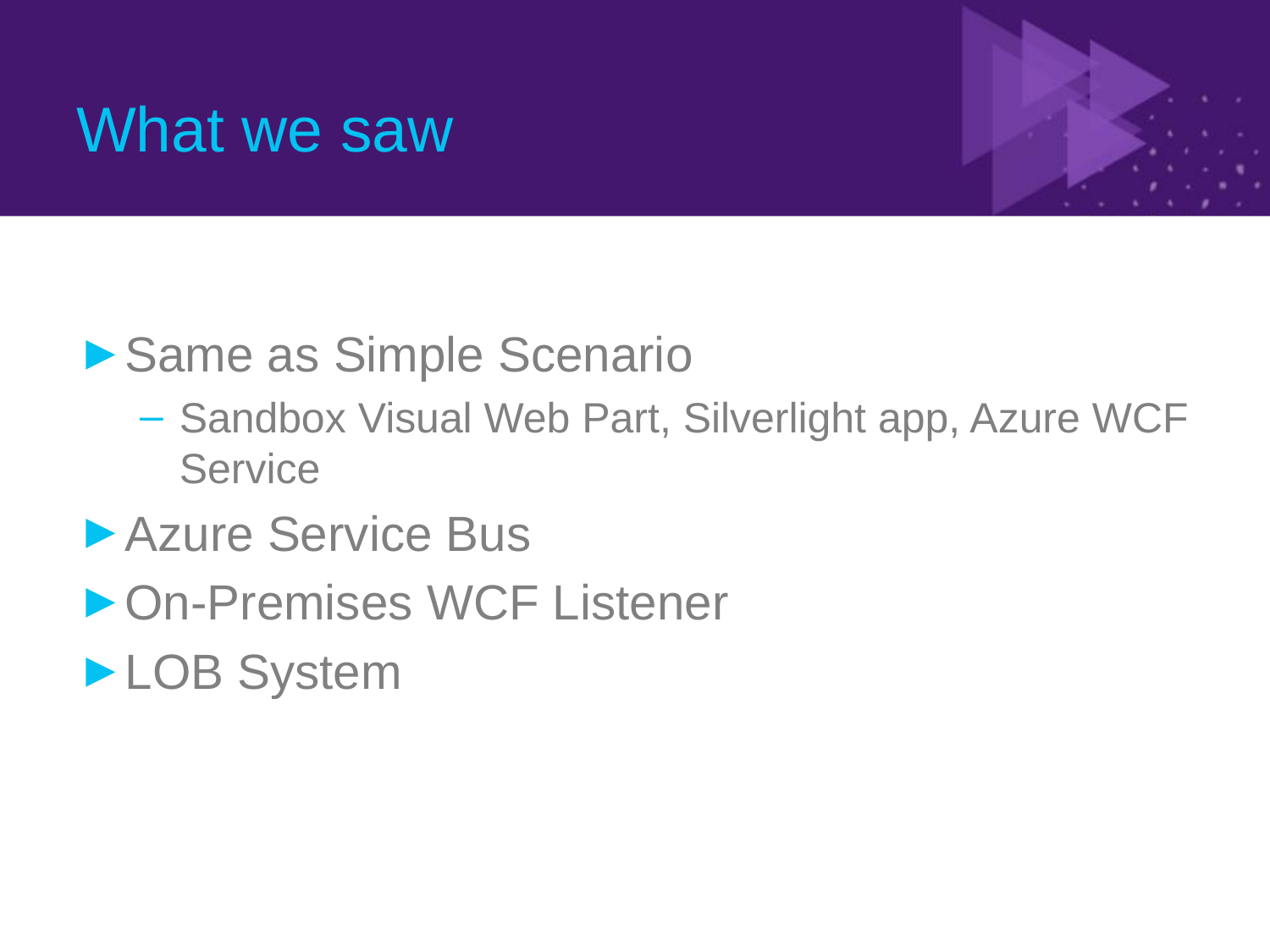

# What we saw
Same as Simple Scenario
Sandbox Visual Web Part, Silverlight app, Azure WCF Service
Azure Service Bus
On-Premises WCF Listener
LOB System